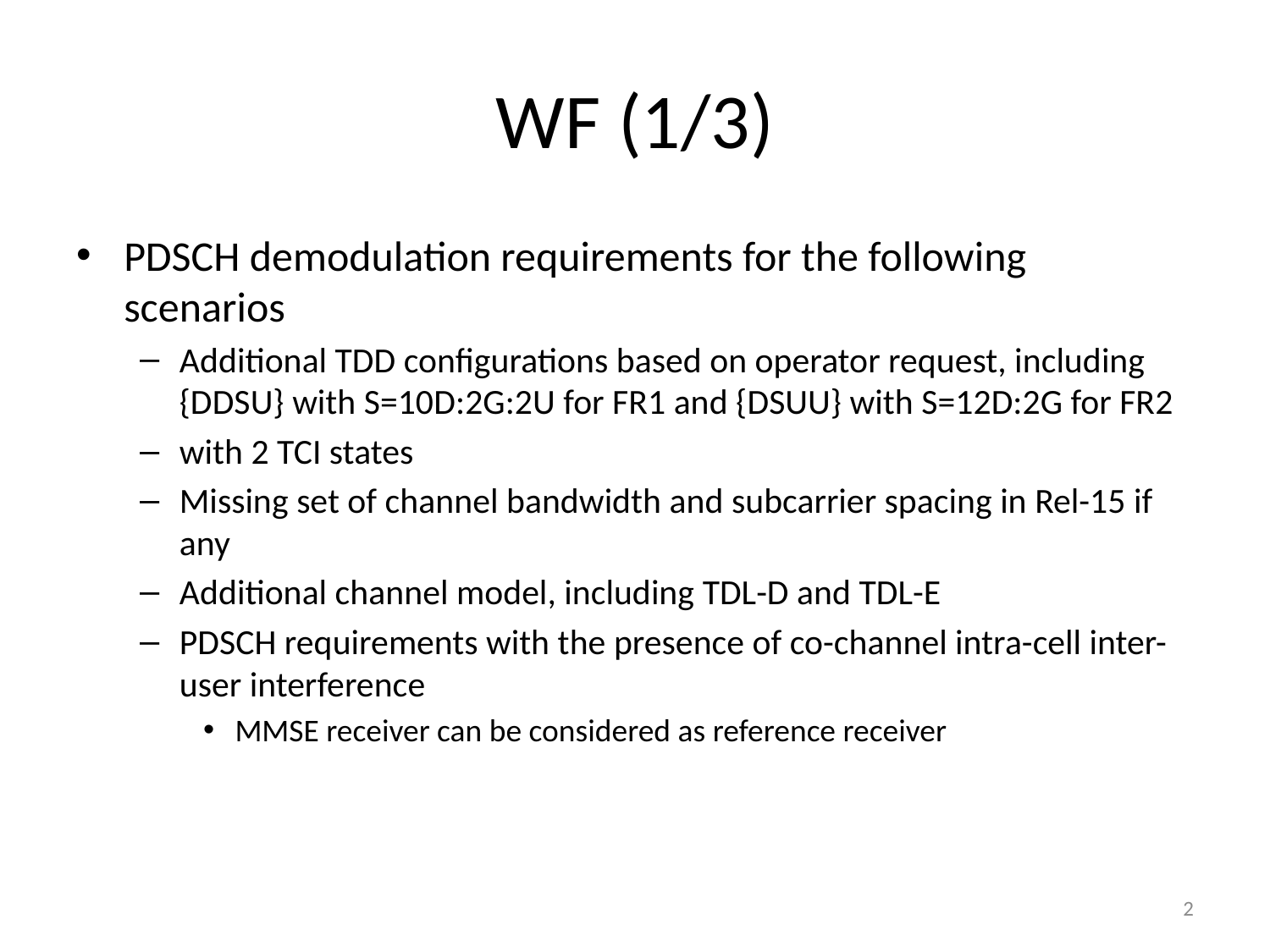

# WF (1/3)
PDSCH demodulation requirements for the following scenarios
Additional TDD configurations based on operator request, including {DDSU} with S=10D:2G:2U for FR1 and {DSUU} with S=12D:2G for FR2
with 2 TCI states
Missing set of channel bandwidth and subcarrier spacing in Rel-15 if any
Additional channel model, including TDL-D and TDL-E
PDSCH requirements with the presence of co-channel intra-cell inter-user interference
MMSE receiver can be considered as reference receiver
2